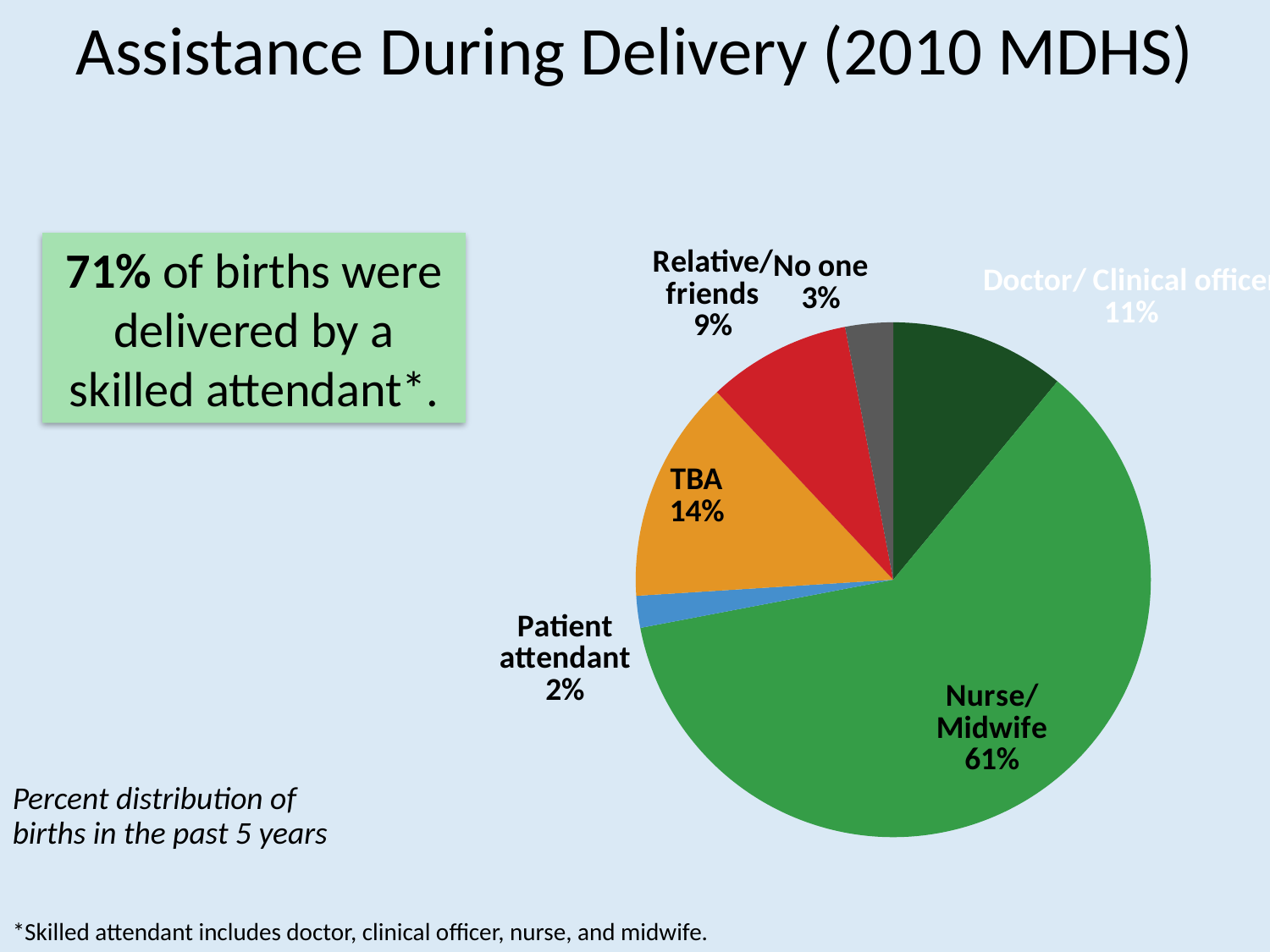

# Assistance During Delivery (2010 MDHS)

### Chart

| Category | Sales |
|---|---|
| Doctor/ Clinical officer | 11.0 |
| Nurse/ Midwife | 61.0 |
| Patient attendant | 2.0 |
| TBA | 14.0 |
| Relative/ friends | 9.0 |
| No one | 3.0 |
71% of births were delivered by a skilled attendant*.
Percent distribution of births in the past 5 years
*Skilled attendant includes doctor, clinical officer, nurse, and midwife.